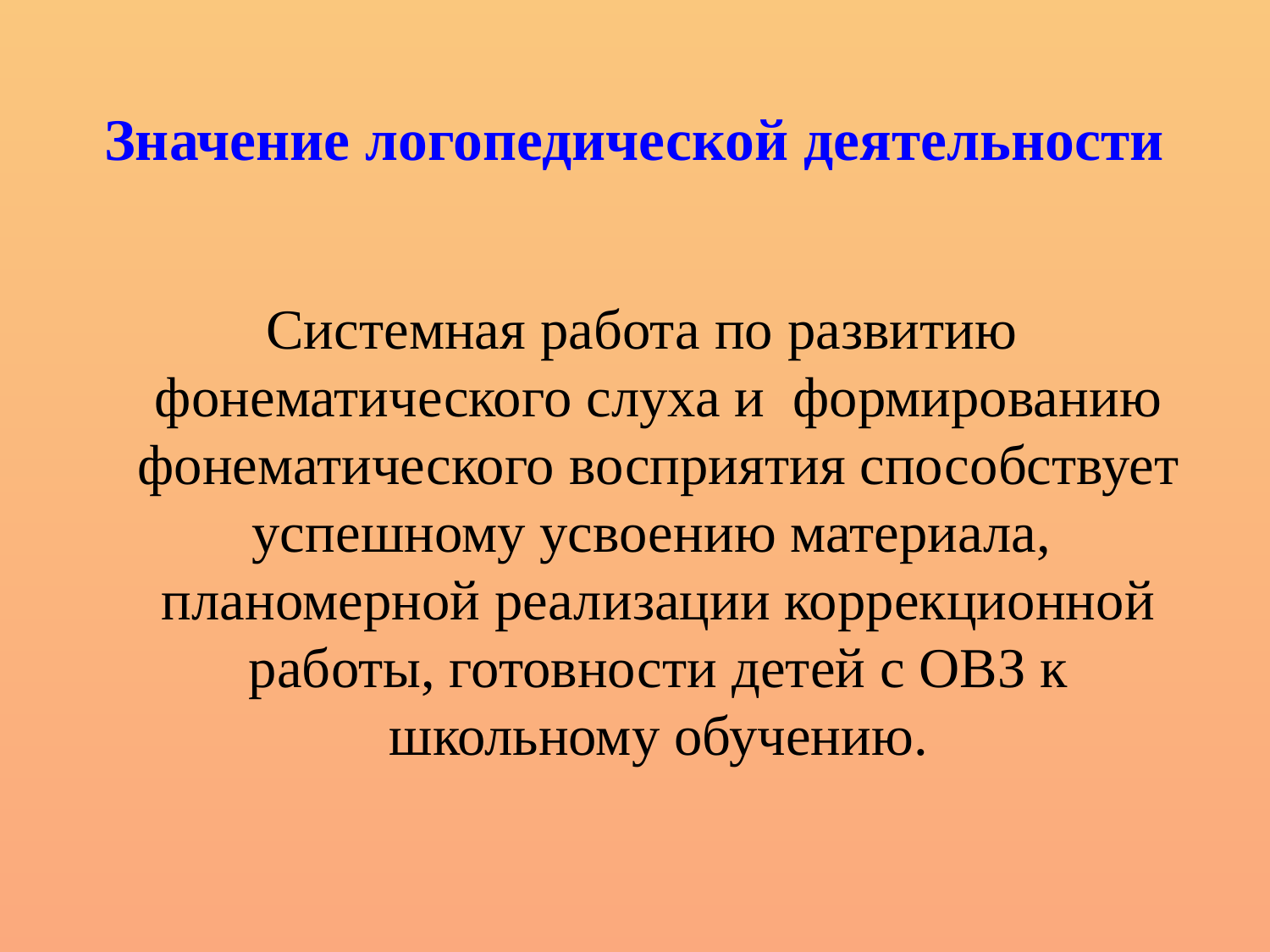

# Значение логопедической деятельности
 Системная работа по развитию фонематического слуха и  формированию фонематического восприятия способствует успешному усвоению материала,  планомерной реализации коррекционной работы, готовности детей с ОВЗ к школьному обучению.